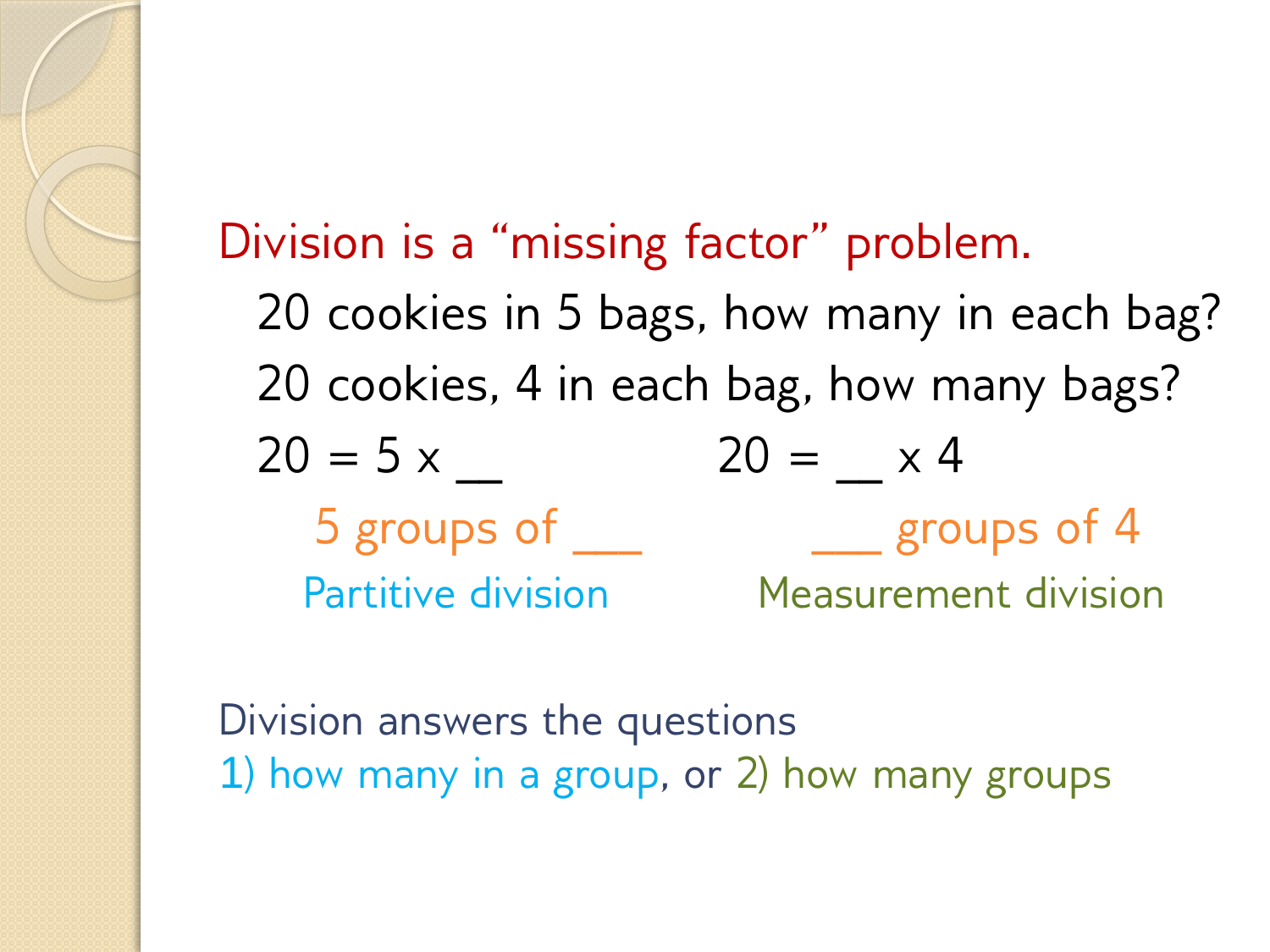

#
Division is a “missing factor” problem.
	20 cookies in 5 bags, how many in each bag?
	20 cookies, 4 in each bag, how many bags?
		20 = 5 x __              20 = __ x 4
      5 groups of ___	      ___ groups of 4
      Partitive division           Measurement division

Division answers the questions
1) how many in a group, or 2) how many groups